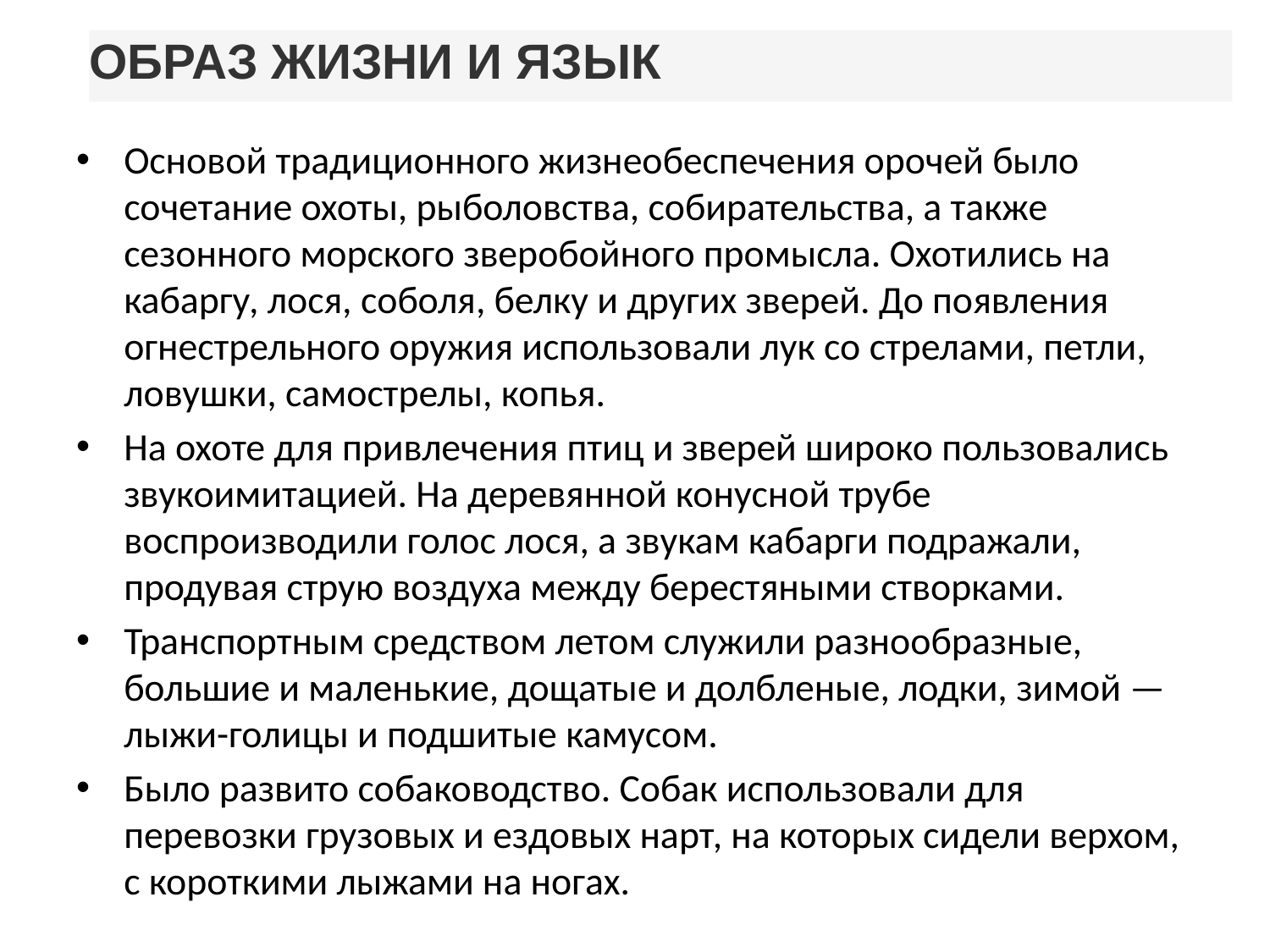

ОБРАЗ ЖИЗНИ И ЯЗЫК
Основой традиционного жизнеобеспечения орочей было сочетание охоты, рыболовства, собирательства, а также сезонного морского зверобойного промысла. Охотились на кабаргу, лося, соболя, белку и других зверей. До появления огнестрельного оружия использовали лук со стрелами, петли, ловушки, самострелы, копья.
На охоте для привлечения птиц и зверей широко пользовались звукоимитацией. На деревянной конусной трубе воспроизводили голос лося, а звукам кабарги подражали, продувая струю воздуха между берестяными створками.
Транспортным средством летом служили разнообразные, большие и маленькие, дощатые и долбленые, лодки, зимой — лыжи-голицы и подшитые камусом.
Было развито собаководство. Собак использовали для перевозки грузовых и ездовых нарт, на которых сидели верхом, с короткими лыжами на ногах.